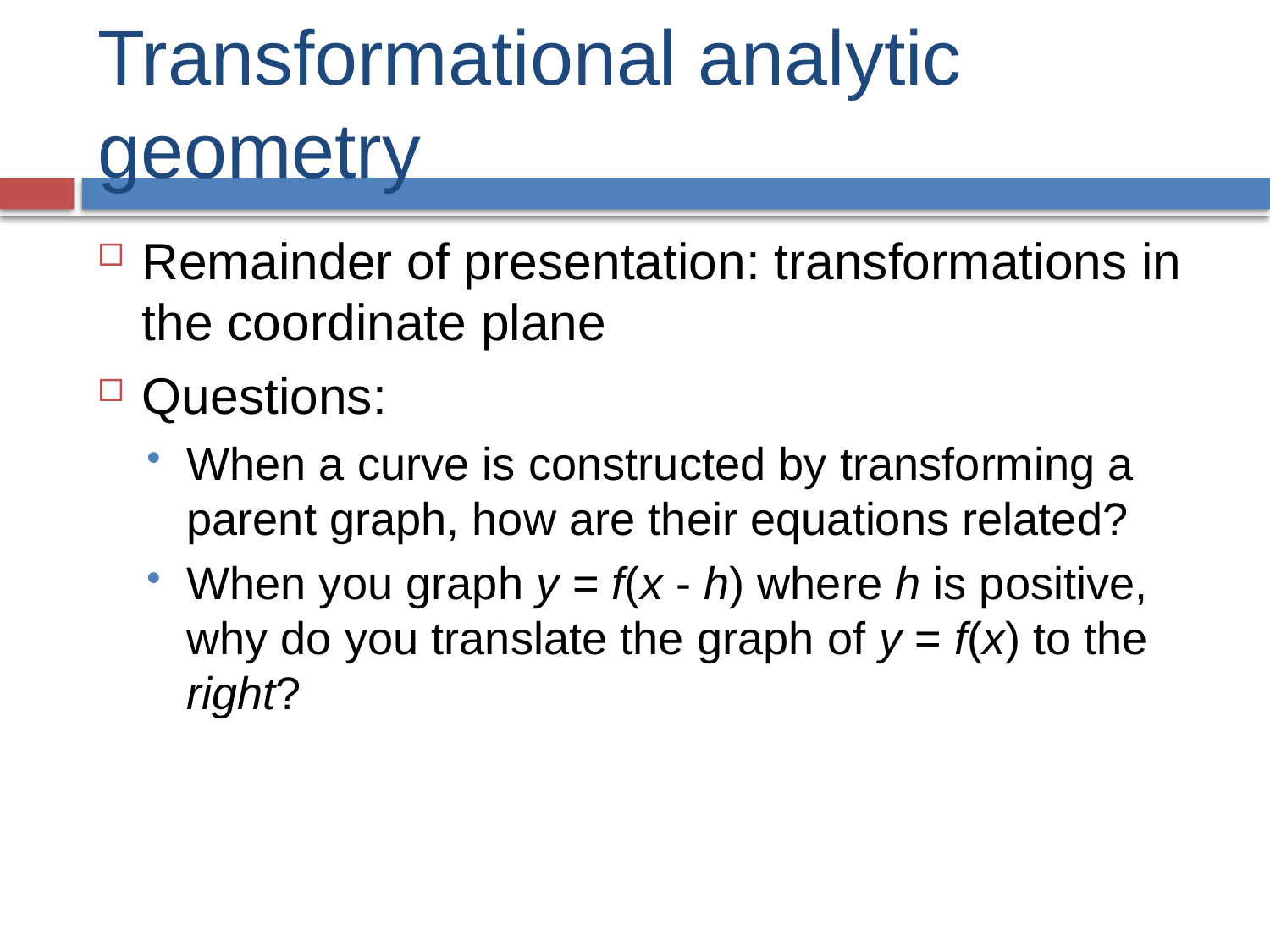

# Transformational analytic geometry
Remainder of presentation: transformations in the coordinate plane
Questions:
When a curve is constructed by transforming a parent graph, how are their equations related?
When you graph y = f(x - h) where h is positive, why do you translate the graph of y = f(x) to the right?